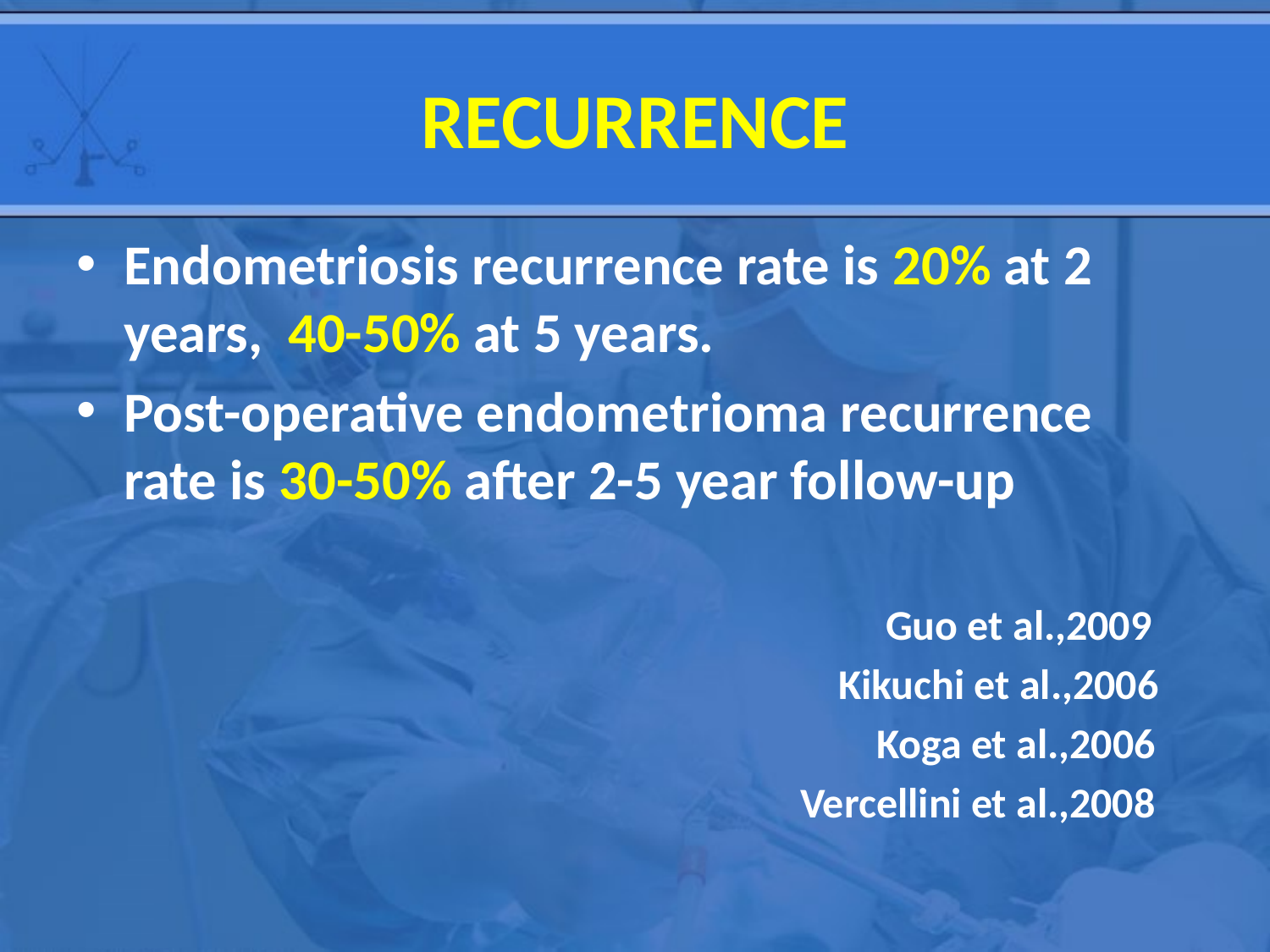

# RECURRENCE
Endometriosis recurrence rate is 20% at 2 years,  40-50% at 5 years.
Post-operative endometrioma recurrence rate is 30-50% after 2-5 year follow-up

                                                                                     Guo et al.,2009
                                                                                Kikuchi et al.,2006
                                                                                    Koga et al.,2006
                                                                            Vercellini et al.,2008